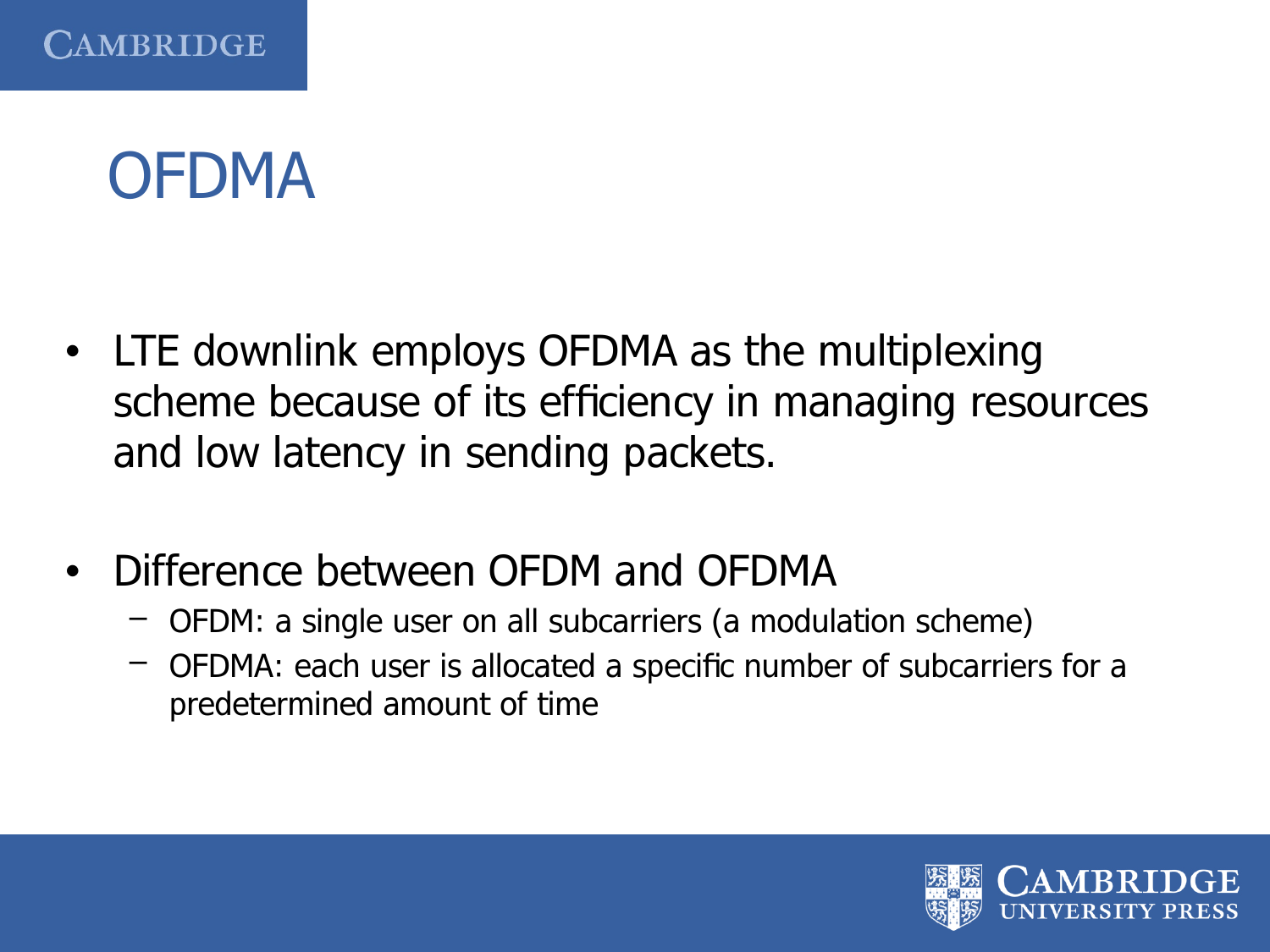

# OFDMA
LTE downlink employs OFDMA as the multiplexing scheme because of its efficiency in managing resources and low latency in sending packets.

Difference between OFDM and OFDMA
OFDM: a single user on all subcarriers (a modulation scheme)
OFDMA: each user is allocated a specific number of subcarriers for a predetermined amount of time